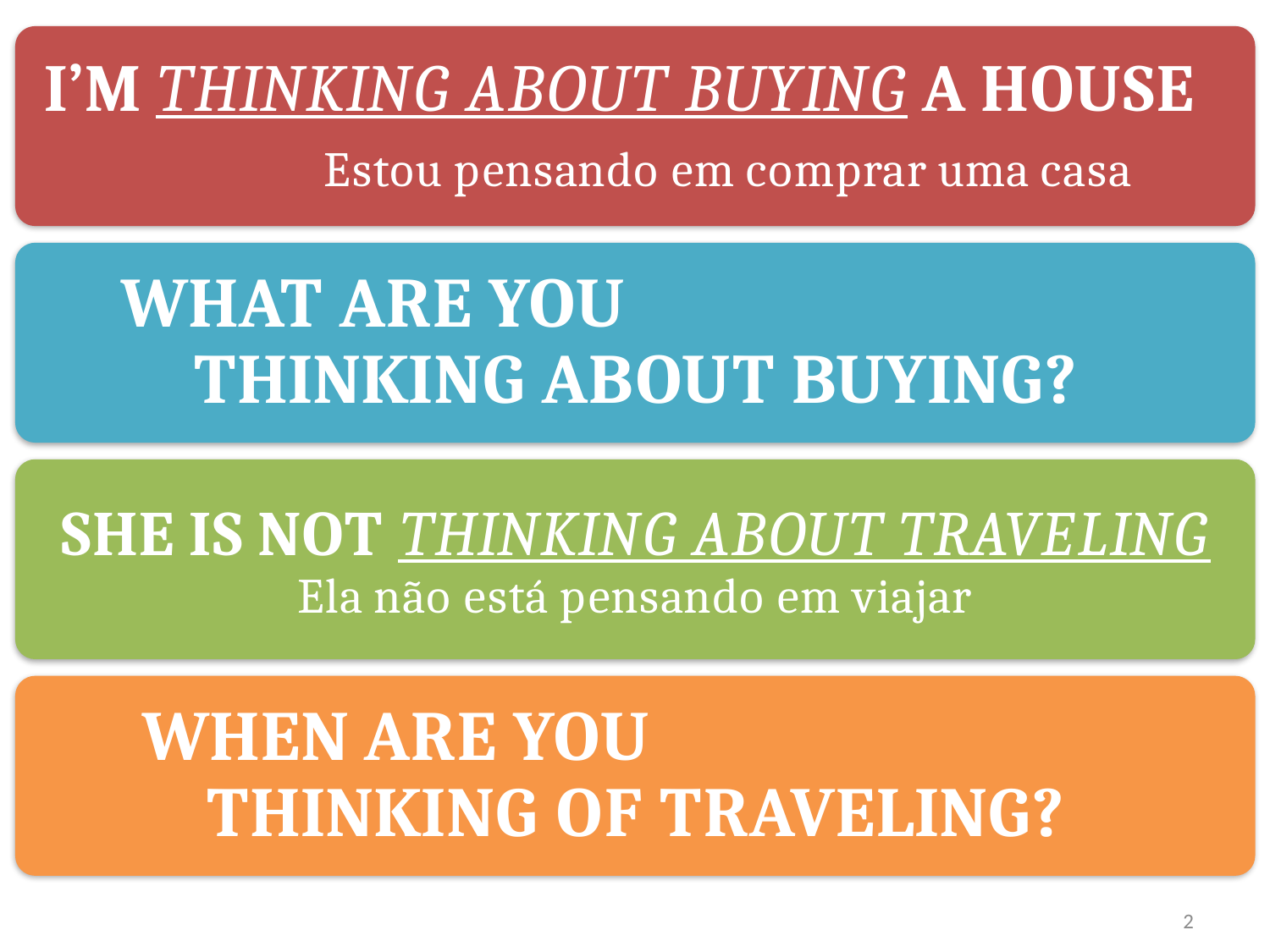

I’M THINKING ABOUT BUYING A HOUSE               Estou pensando em comprar uma casa
WHAT ARE YOU                                   THINKING ABOUT BUYING?
SHE IS NOT THINKING ABOUT TRAVELING Ela não está pensando em viajar
WHEN ARE YOU                                THINKING OF TRAVELING?
2